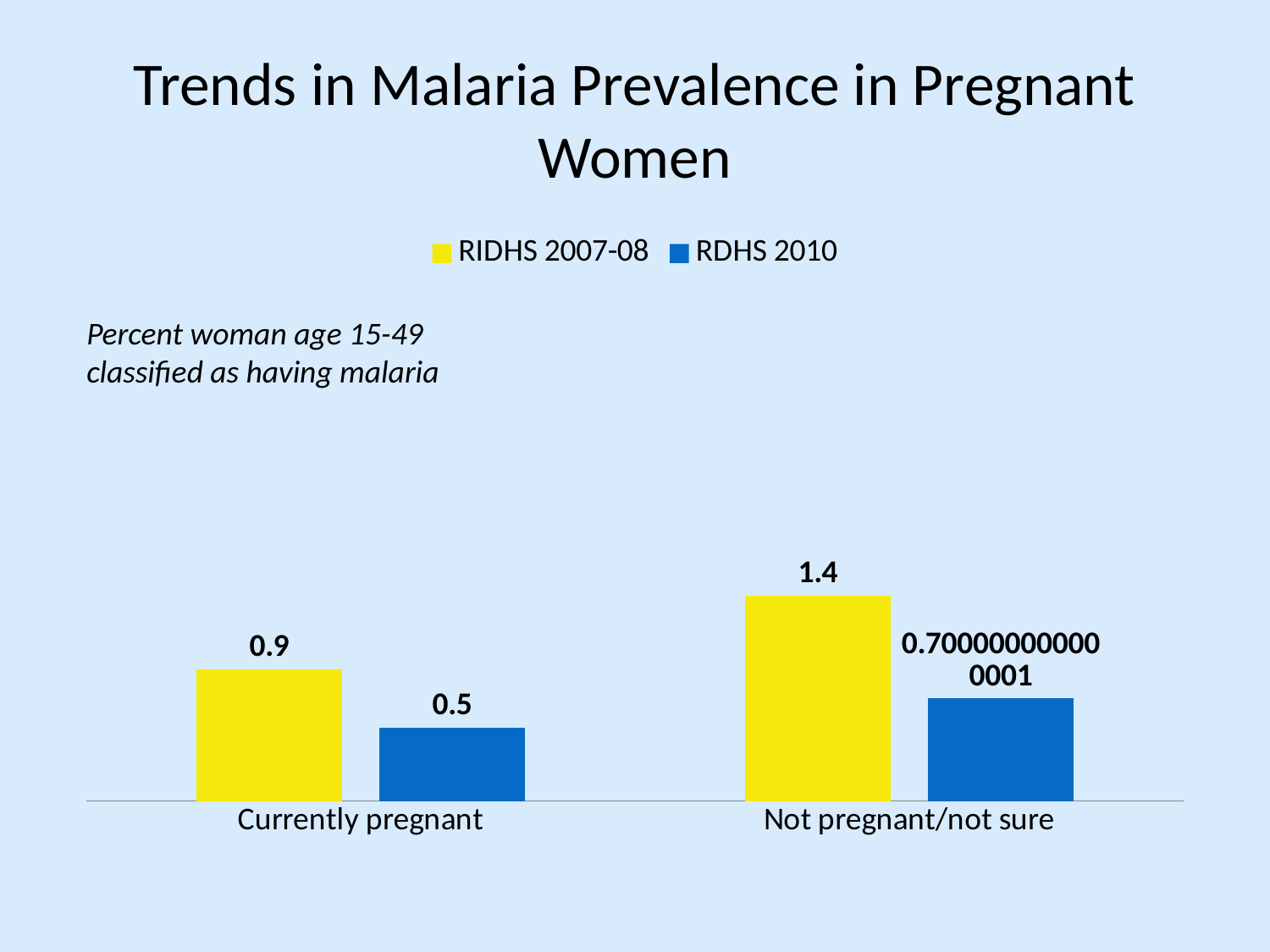

# Trends in Malaria Prevalence in Pregnant Women

### Chart

| Category | RIDHS 2007-08 | RDHS 2010 |
|---|---|---|
| Currently pregnant | 0.9 | 0.5 |
| Not pregnant/not sure | 1.4 | 0.7000000000000006 |
Percent woman age 15-49 classified as having malaria